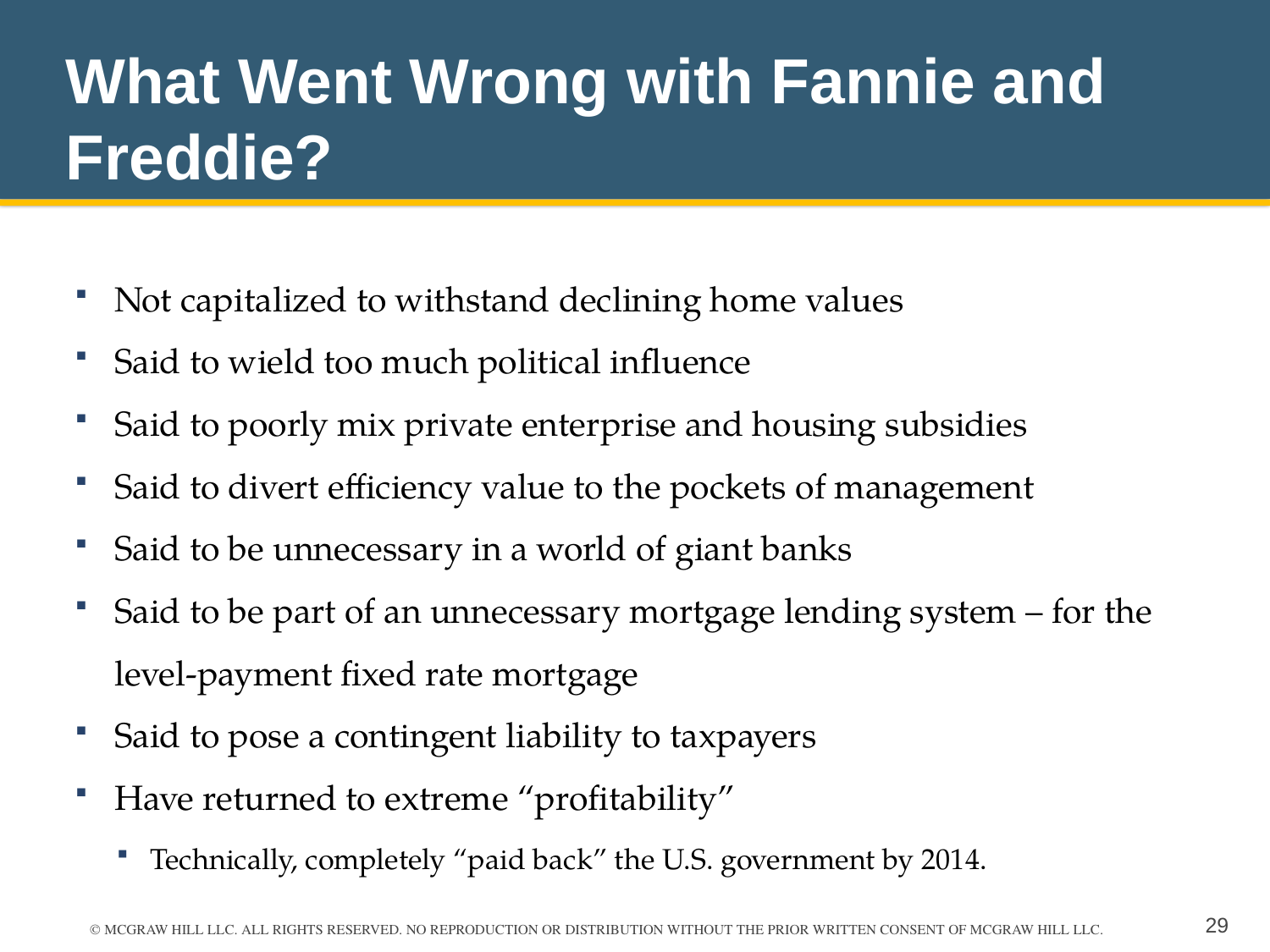

# What Went Wrong with Fannie and Freddie?
Not capitalized to withstand declining home values
Said to wield too much political influence
Said to poorly mix private enterprise and housing subsidies
Said to divert efficiency value to the pockets of management
Said to be unnecessary in a world of giant banks
Said to be part of an unnecessary mortgage lending system – for the level-payment fixed rate mortgage
Said to pose a contingent liability to taxpayers
Have returned to extreme “profitability”
Technically, completely “paid back” the U.S. government by 2014.

© MCGRAW HILL LLC. ALL RIGHTS RESERVED. NO REPRODUCTION OR DISTRIBUTION WITHOUT THE PRIOR WRITTEN CONSENT OF MCGRAW HILL LLC.
29